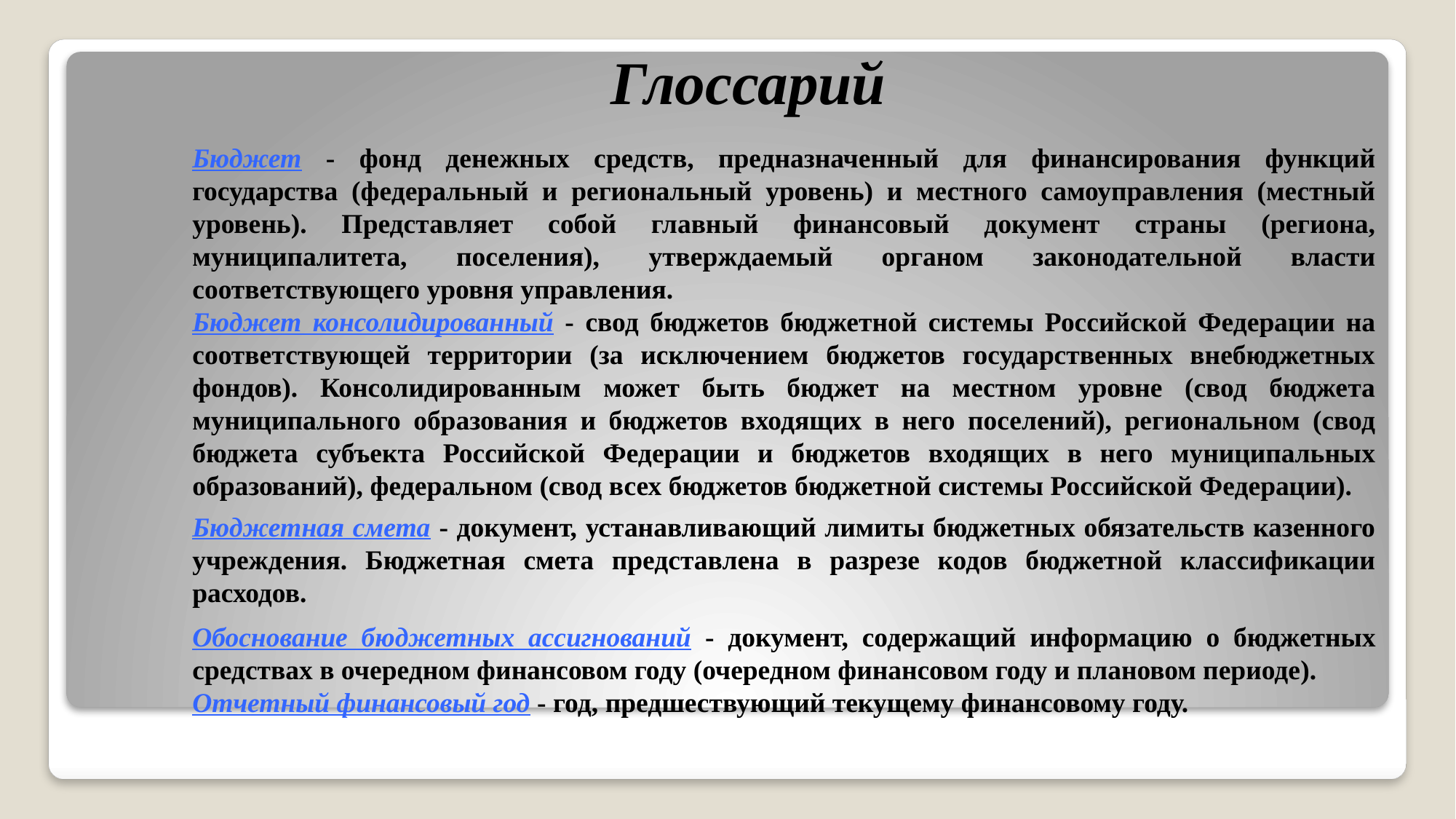

# Глоссарий
Бюджет - фонд денежных средств, предназначенный для финансирования функций государства (федеральный и региональный уровень) и местного самоуправления (местный уровень). Представляет собой главный финансовый документ страны (региона, муниципалитета, поселения), утверждаемый органом законодательной власти соответствующего уровня управления.
Бюджет консолидированный - свод бюджетов бюджетной системы Российской Федерации на соответствующей территории (за исключением бюджетов государственных внебюджетных фондов). Консолидированным может быть бюджет на местном уровне (свод бюджета муниципального образования и бюджетов входящих в него поселений), региональном (свод бюджета субъекта Российской Федерации и бюджетов входящих в него муниципальных образований), федеральном (свод всех бюджетов бюджетной системы Российской Федерации).

Бюджетная смета - документ, устанавливающий лимиты бюджетных обязательств казенного учреждения. Бюджетная смета представлена в разрезе кодов бюджетной классификации расходов.
Обоснование бюджетных ассигнований - документ, содержащий информацию о бюджетных средствах в очередном финансовом году (очередном финансовом году и плановом периоде).
Отчетный финансовый год - год, предшествующий текущему финансовому году.